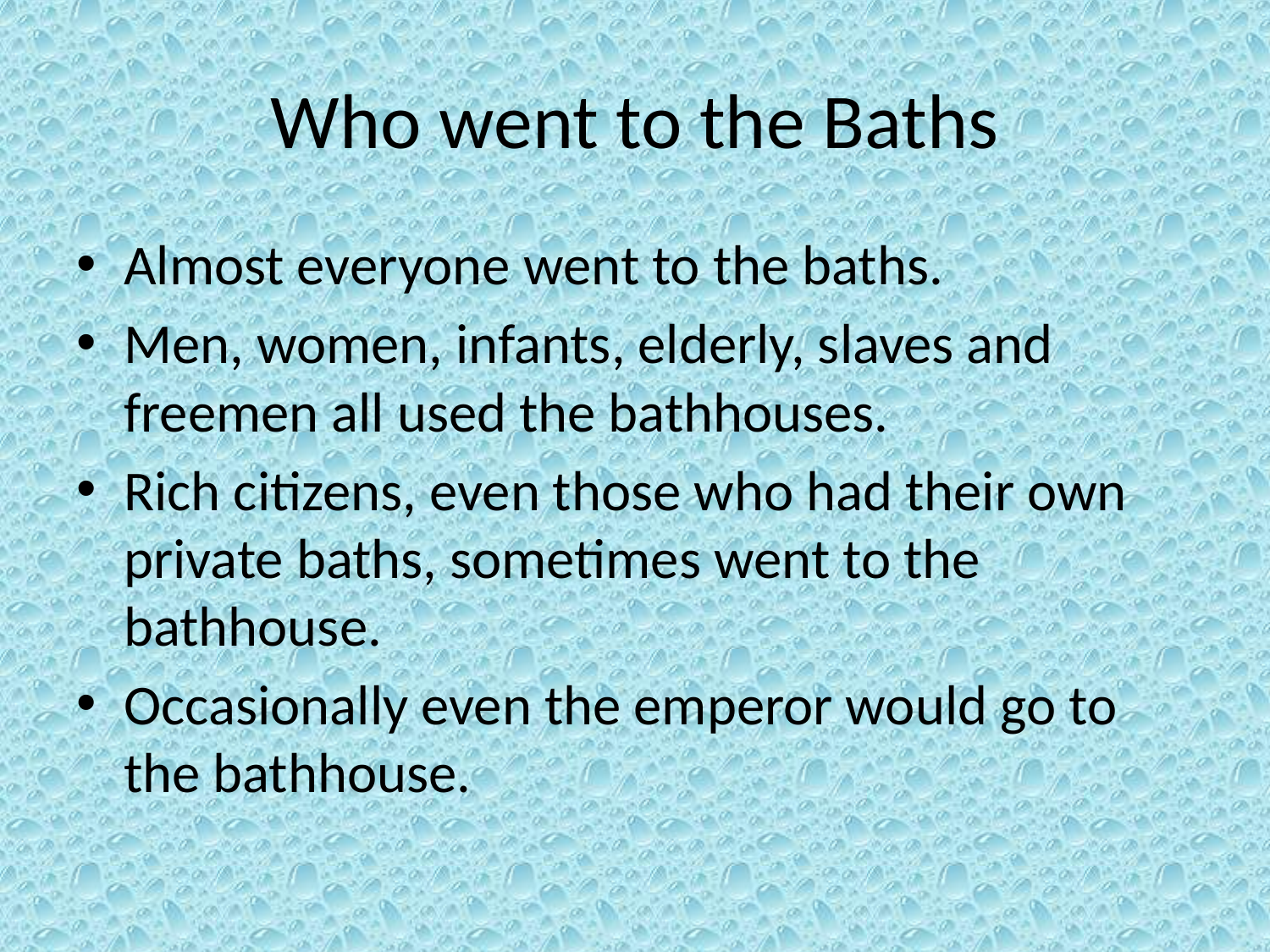

# Who went to the Baths
Almost everyone went to the baths.
Men, women, infants, elderly, slaves and freemen all used the bathhouses.
Rich citizens, even those who had their own private baths, sometimes went to the bathhouse.
Occasionally even the emperor would go to the bathhouse.